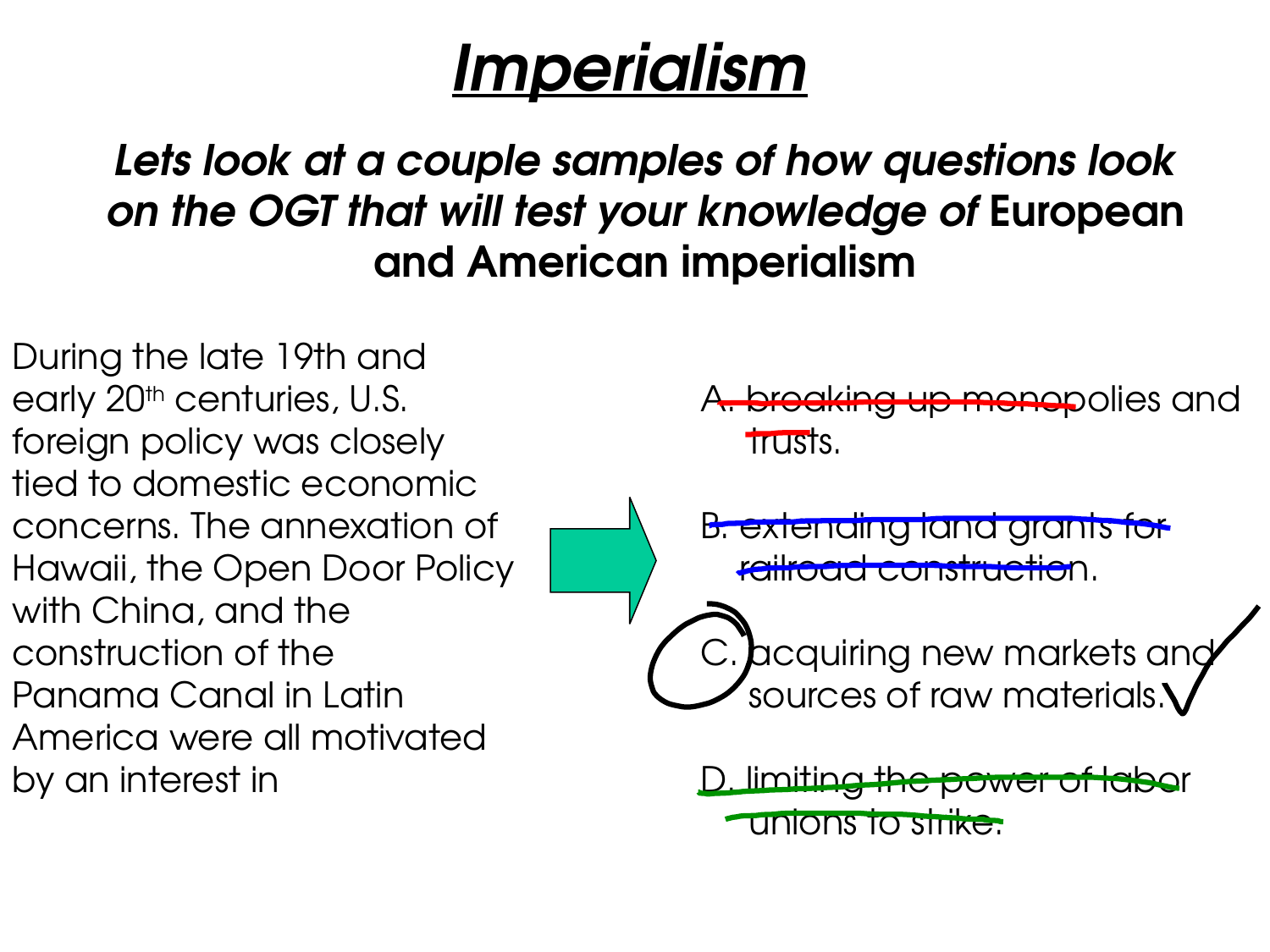

Imperialism
Lets look at a couple samples of how questions look on the OGT that will test your knowledge of European and American imperialism

During the late 19th and early 20th centuries, U.S. foreign policy was closely tied to domestic economic
concerns. The annexation of
Hawaii, the Open Door Policy with China, and the construction of the
Panama Canal in Latin America were all motivated by an interest in
A. breaking up monopolies and
     trusts.

B. extending land grants for
    railroad construction.

C. acquiring new markets and
     sources of raw materials.

D. limiting the power of labor
     unions to strike.